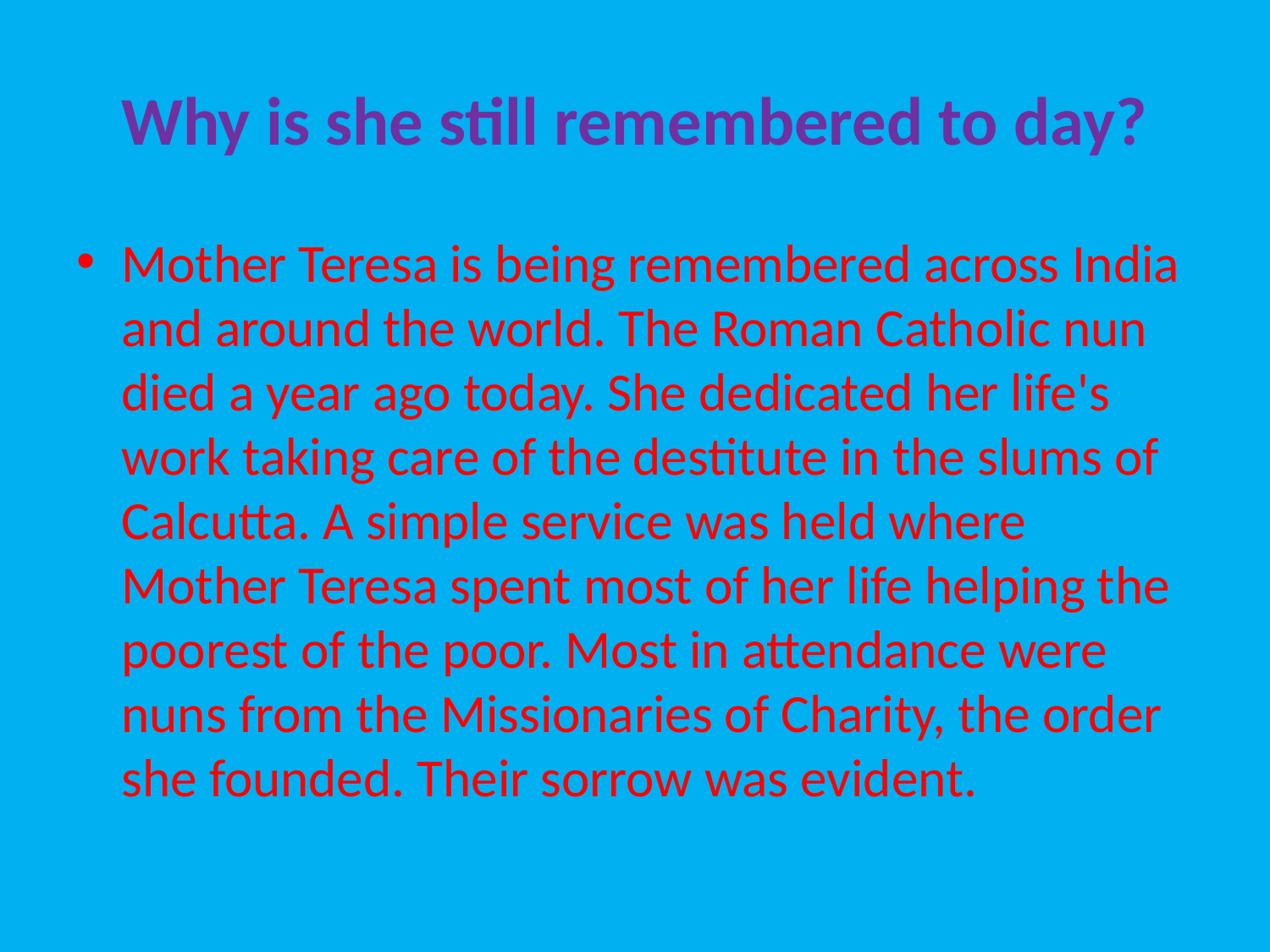

# Why is she still remembered to day?
Mother Teresa is being remembered across India and around the world. The Roman Catholic nun died a year ago today. She dedicated her life's work taking care of the destitute in the slums of Calcutta. A simple service was held where Mother Teresa spent most of her life helping the poorest of the poor. Most in attendance were nuns from the Missionaries of Charity, the order she founded. Their sorrow was evident.